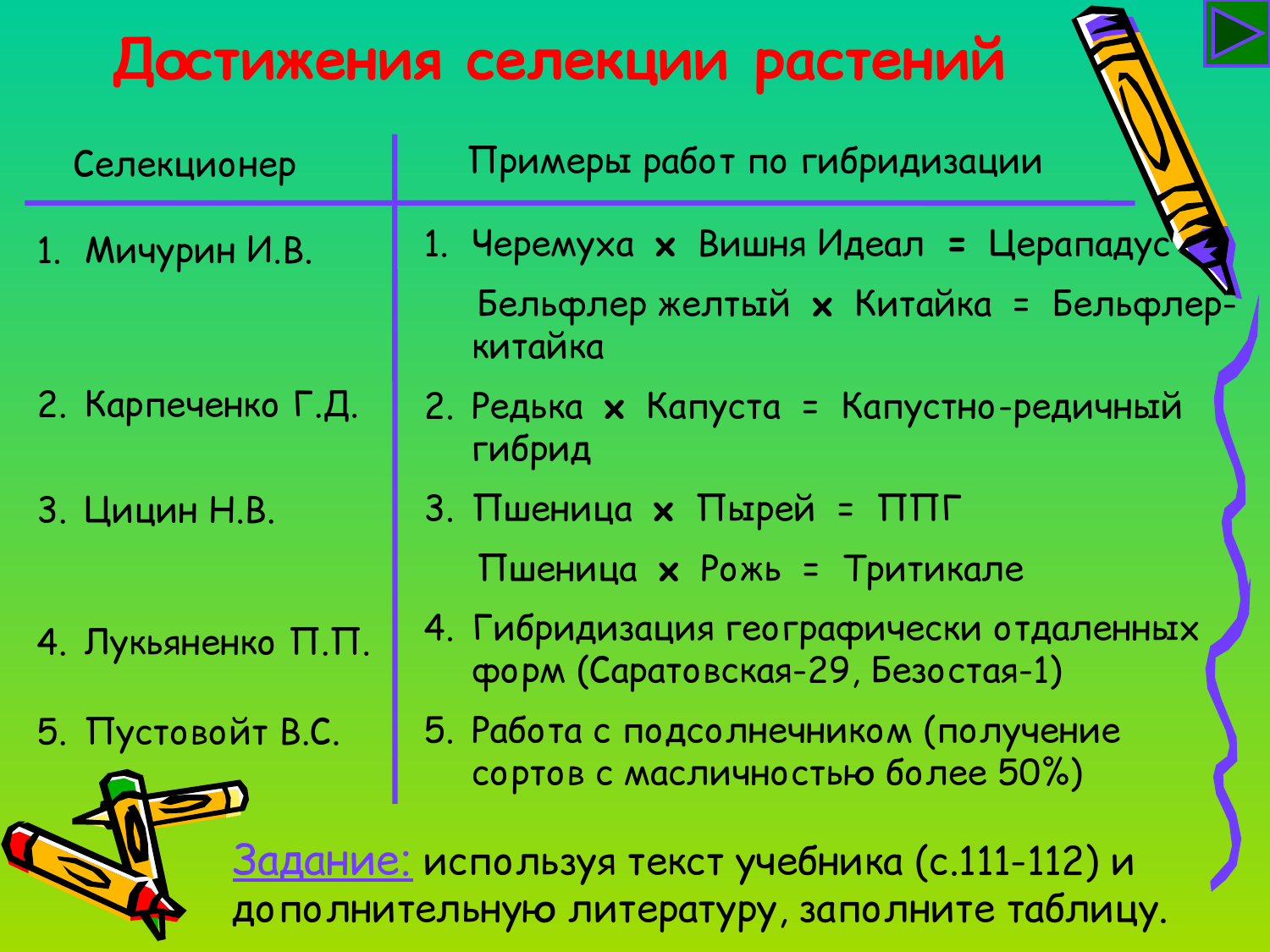

Достижения селекции растений
Примеры работ по гибридизации

Селекционер

Мичурин И.В.

Карпеченко Г.Д.
Цицин Н.В.
Лукьяненко П.П.
Пустовойт В.С.
Черемуха  х  Вишня Идеал  =  Церападус
     Бельфлер желтый  х  Китайка  =  Бельфлер-китайка
Редька  х  Капуста  =  Капустно-редичный гибрид
Пшеница  х  Пырей  =  ППГ
     Пшеница  х  Рожь  =  Тритикале
Гибридизация географически отдаленных форм (Саратовская-29, Безостая-1)
Работа с подсолнечником (получение сортов с масличностью более 50%)

Задание: используя текст учебника (с.111-112) и дополнительную литературу, заполните таблицу.